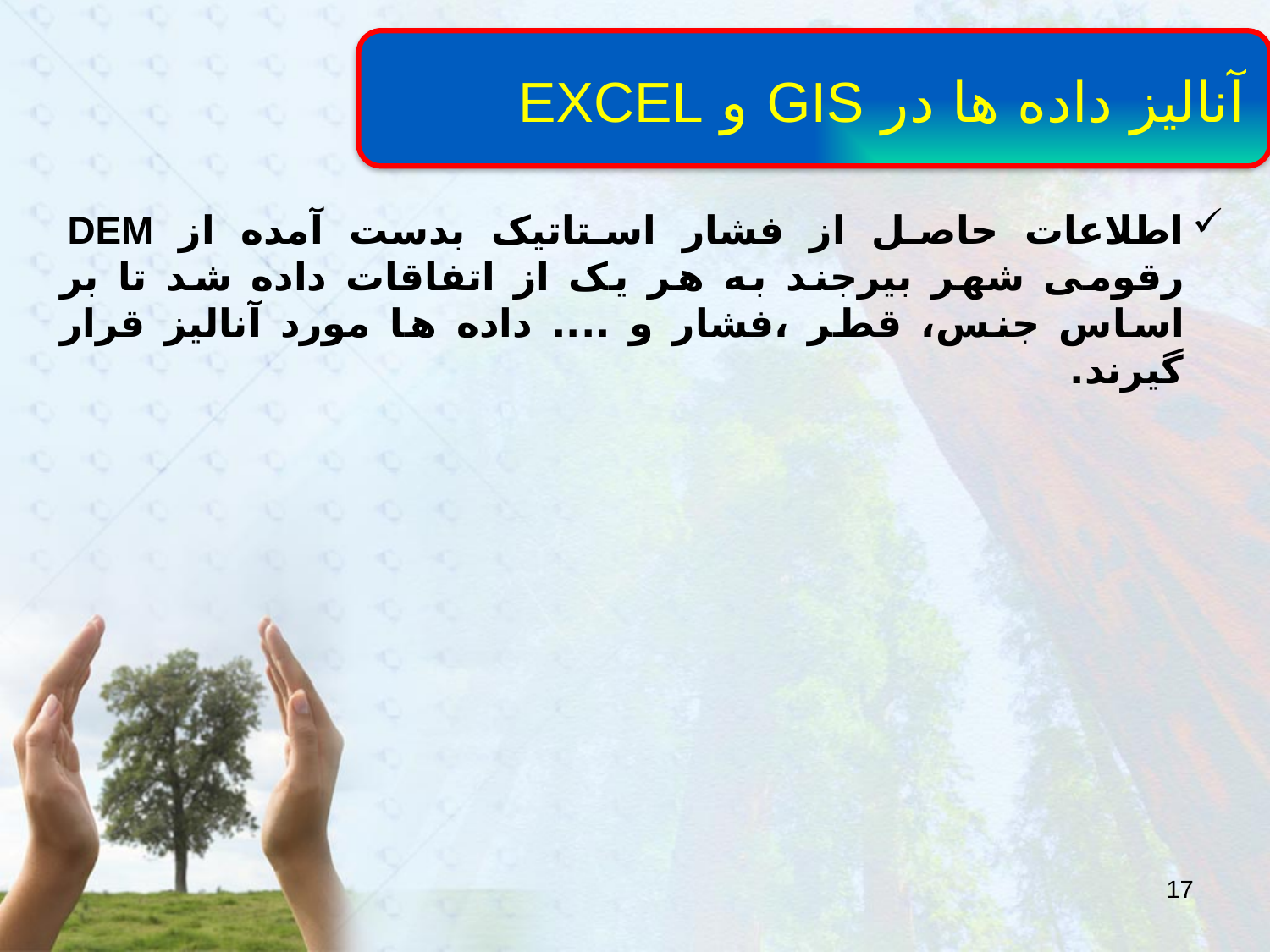

آنالیز داده ها در GIS و EXCEL
اطلاعات حاصل از فشار استاتیک بدست آمده از DEM رقومی شهر بیرجند به هر یک از اتفاقات داده شد تا بر اساس جنس، قطر ،فشار و .... داده ها مورد آنالیز قرار گیرند.
17